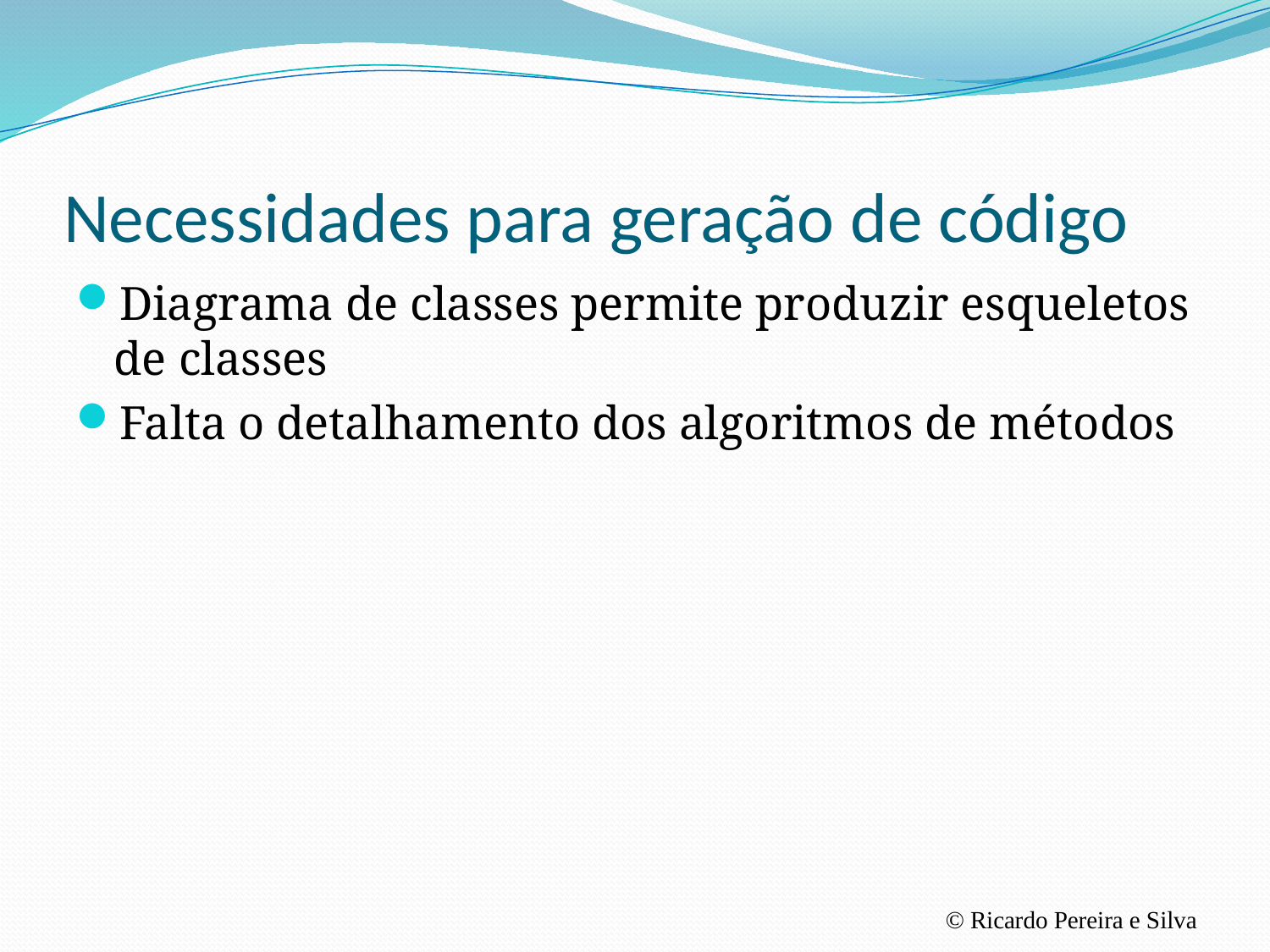

# Necessidades para geração de código
Diagrama de classes permite produzir esqueletos de classes
Falta o detalhamento dos algoritmos de métodos
© Ricardo Pereira e Silva